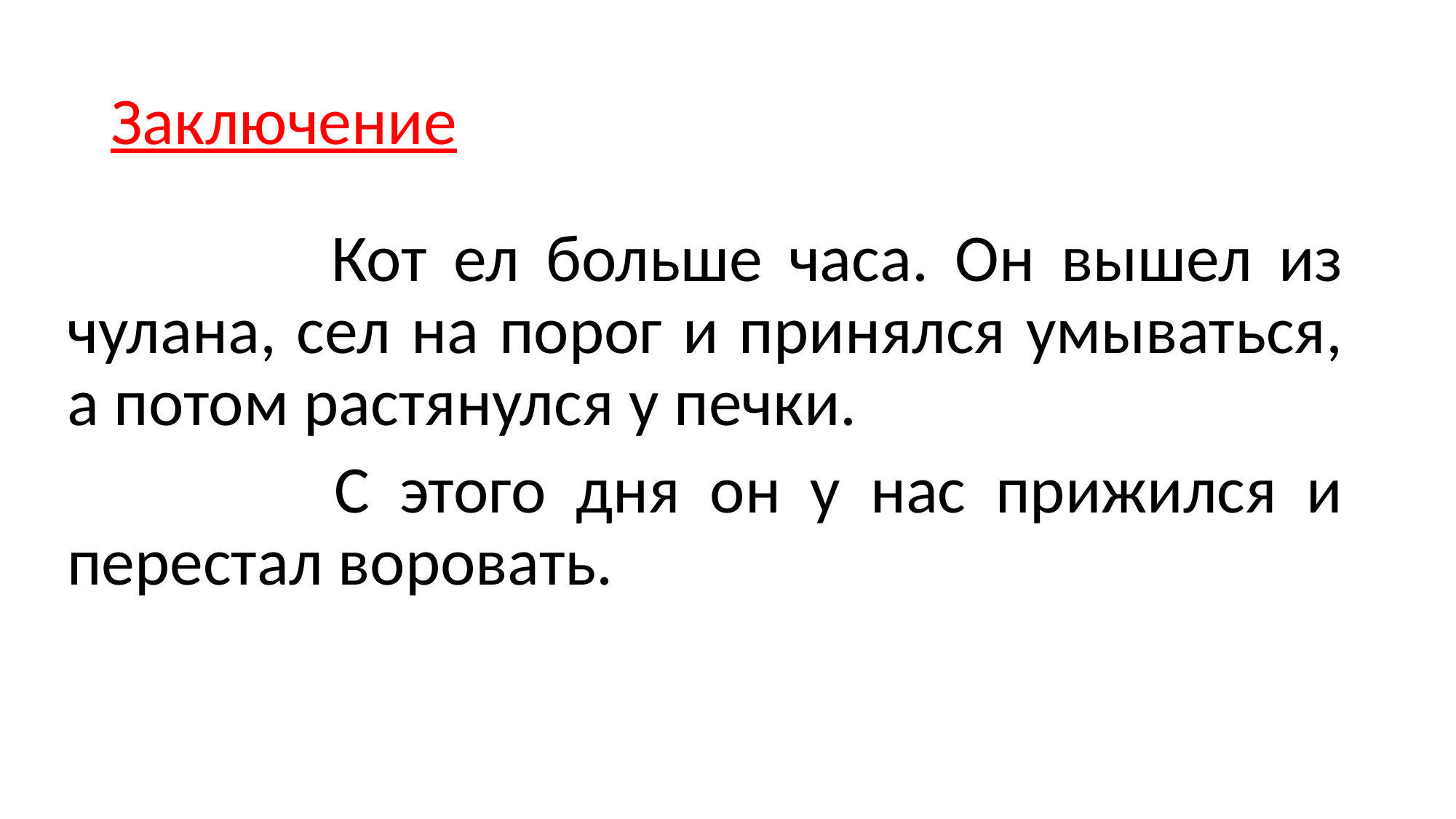

# Заключение
          Кот ел больше часа. Он вышел из чулана, сел на порог и принялся умываться, а потом растянулся у печки.
         С этого дня он у нас прижился и перестал воровать.